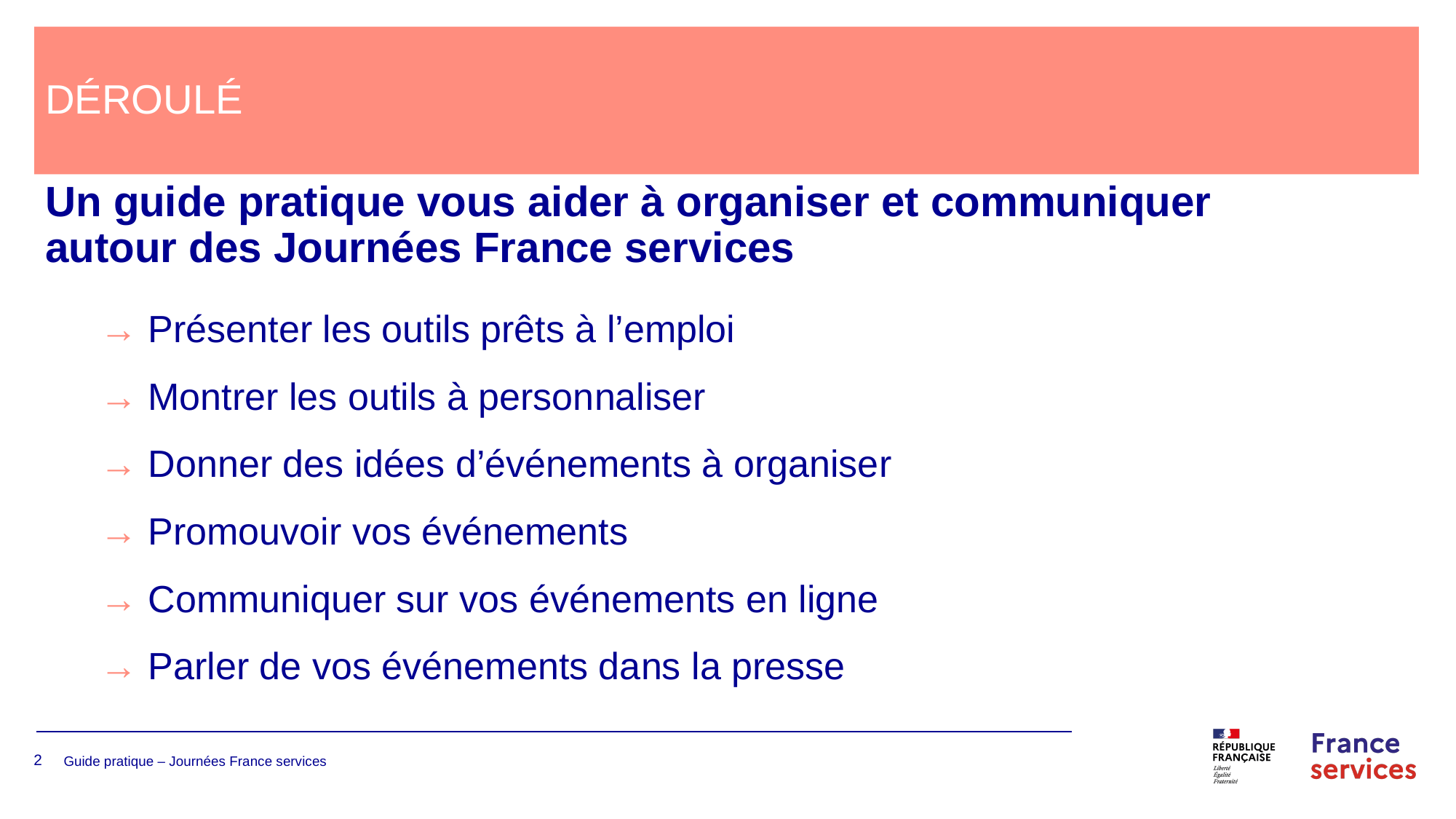

# DÉROULÉ
Un guide pratique vous aider à organiser et communiquer autour des Journées France services

→ Présenter les outils prêts à l’emploi
→ Montrer les outils à personnaliser
→ Donner des idées d’événements à organiser
→ Promouvoir vos événements
→ Communiquer sur vos événements en ligne
→ Parler de vos événements dans la presse
2
Guide pratique – Journées France services